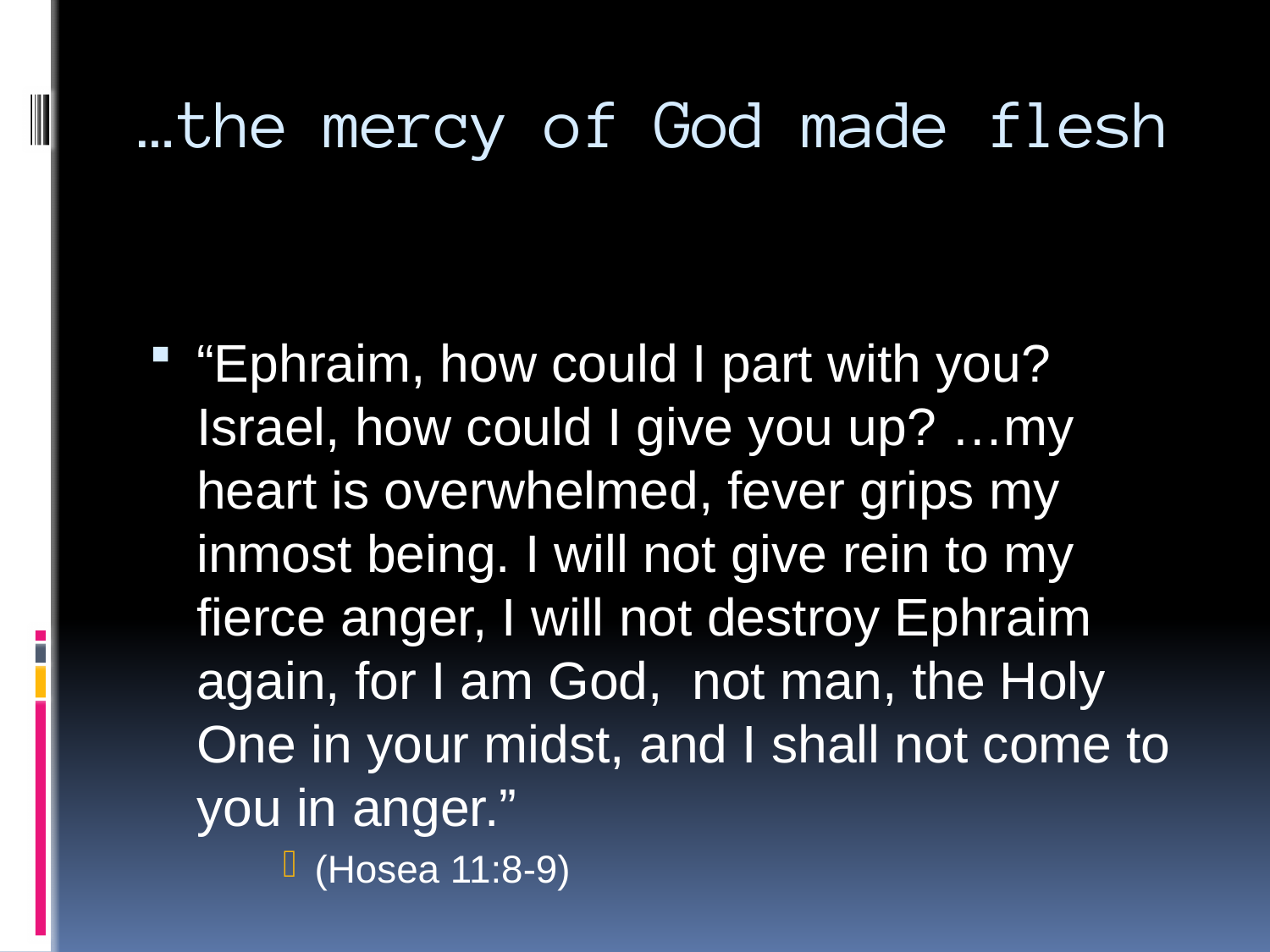

# …the mercy of God made flesh

“Ephraim, how could I part with you? Israel, how could I give you up? …my heart is overwhelmed, fever grips my inmost being. I will not give rein to my fierce anger, I will not destroy Ephraim again, for I am God,  not man, the Holy One in your midst, and I shall not come to you in anger.”
(Hosea 11:8-9)